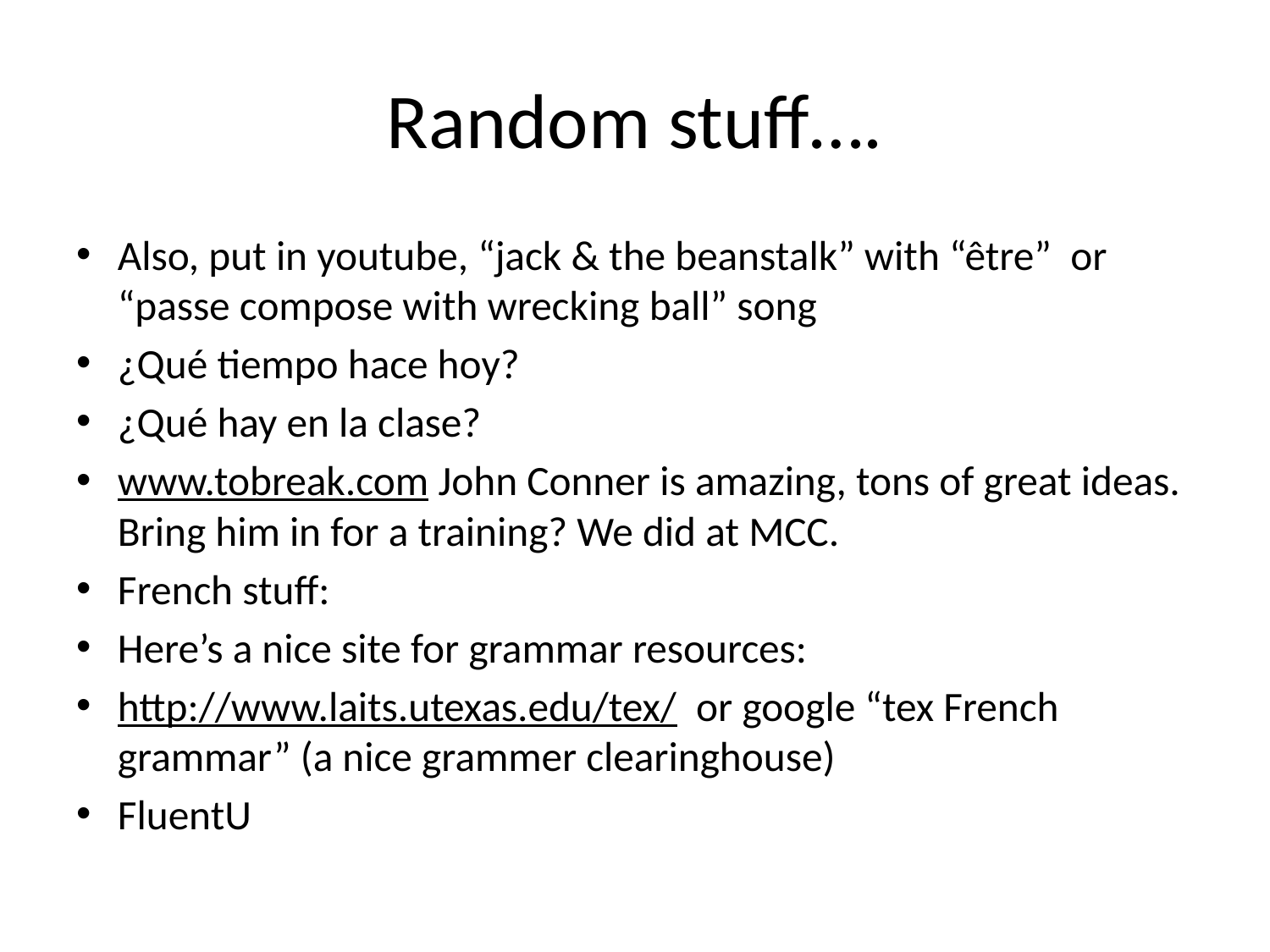

# Random stuff….
Also, put in youtube, “jack & the beanstalk” with “être”  or “passe compose with wrecking ball” song
¿Qué tiempo hace hoy?
¿Qué hay en la clase?
www.tobreak.com John Conner is amazing, tons of great ideas. Bring him in for a training? We did at MCC.
French stuff:
Here’s a nice site for grammar resources:
http://www.laits.utexas.edu/tex/  or google “tex French grammar” (a nice grammer clearinghouse)
FluentU